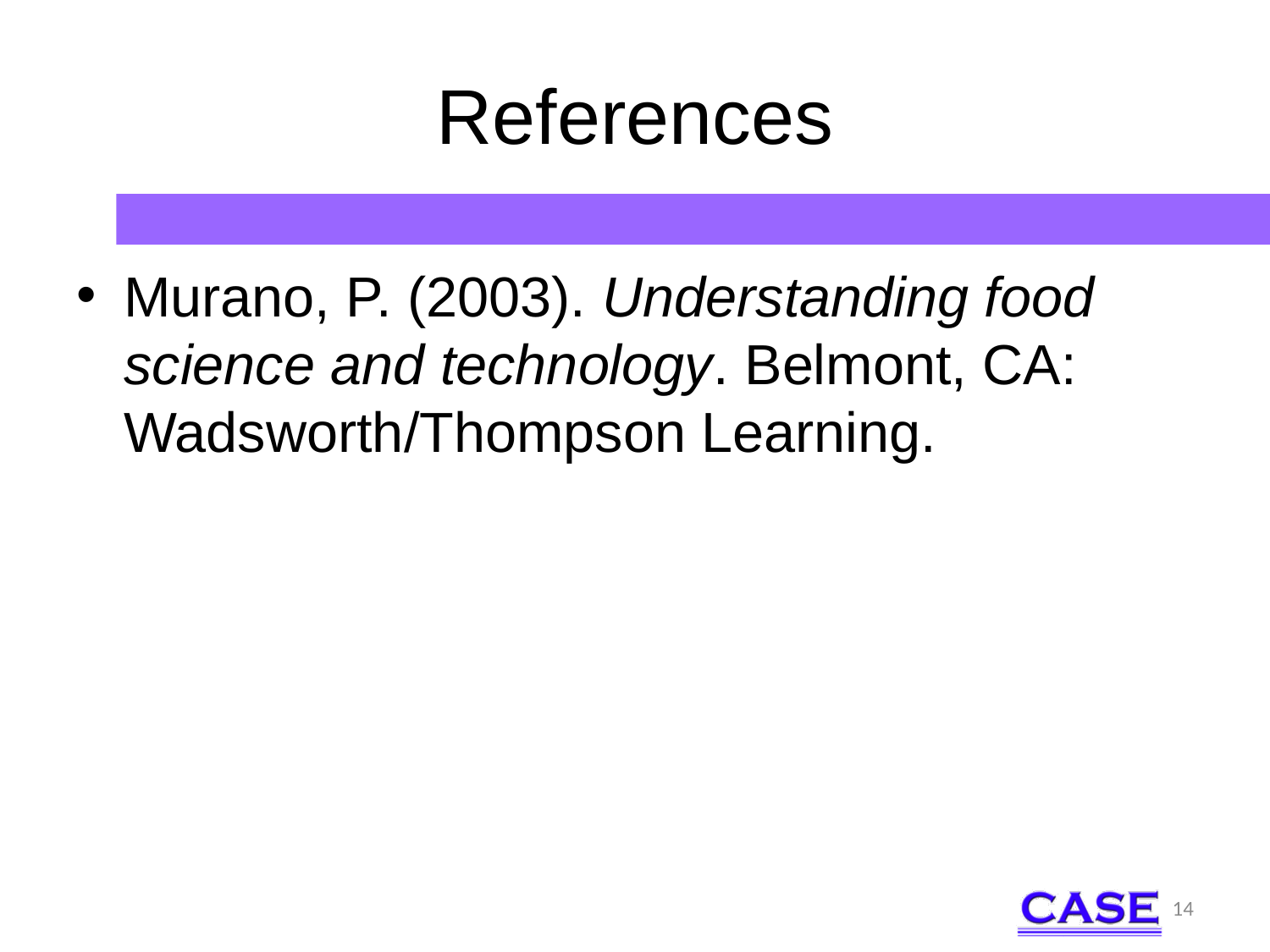

# References
Murano, P. (2003). Understanding food 	science and technology. Belmont, CA: 	Wadsworth/Thompson Learning.
14